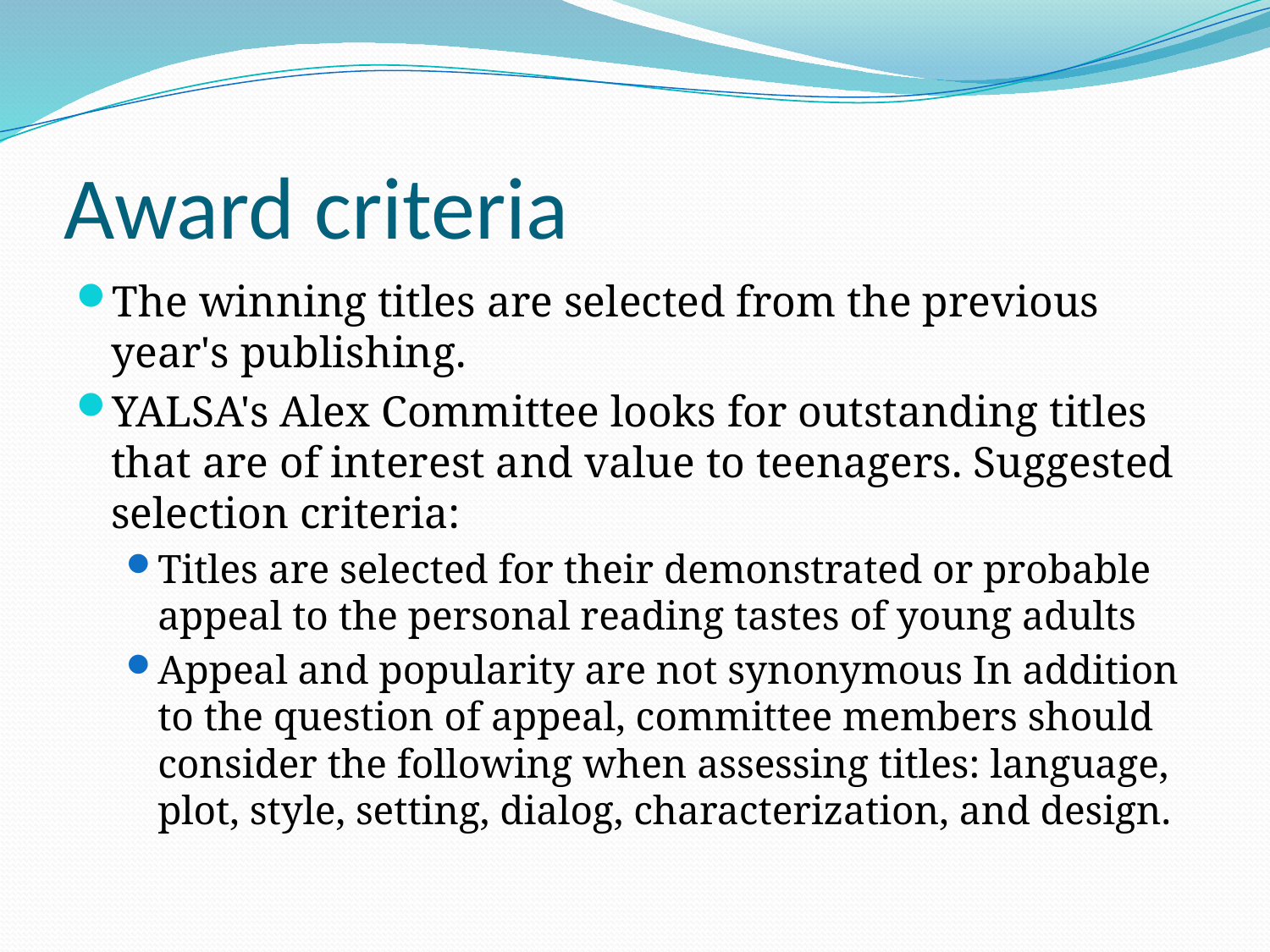

# Award criteria
The winning titles are selected from the previous year's publishing.
YALSA's Alex Committee looks for outstanding titles that are of interest and value to teenagers. Suggested selection criteria:
Titles are selected for their demonstrated or probable appeal to the personal reading tastes of young adults
Appeal and popularity are not synonymous In addition to the question of appeal, committee members should consider the following when assessing titles: language, plot, style, setting, dialog, characterization, and design.